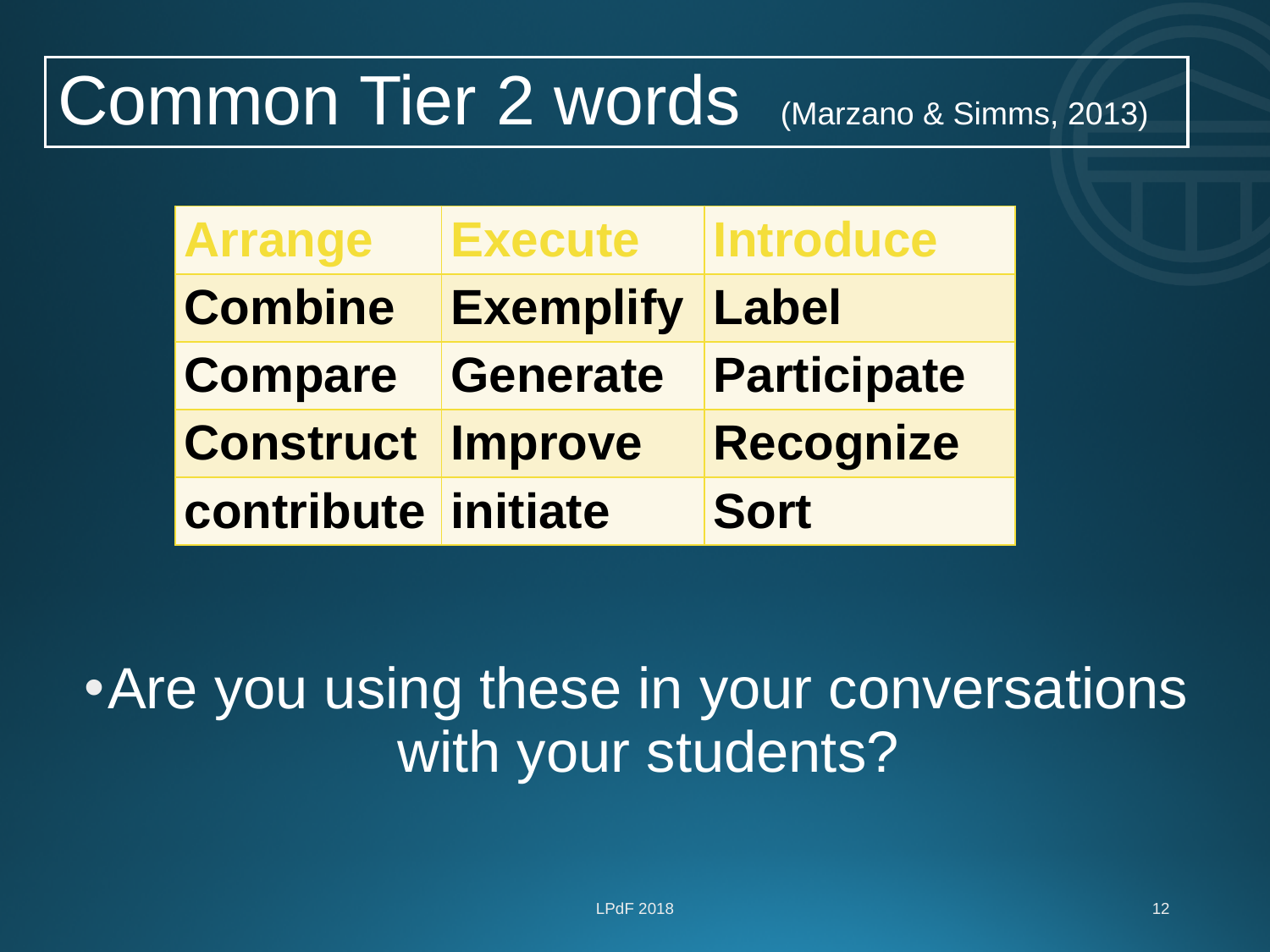

# Common Tier 2 words  (Marzano & Simms, 2013)

Are you using these in your conversations with your students?
| Arrange | Execute | Introduce |
| --- | --- | --- |
| Combine | Exemplify | Label |
| Compare | Generate | Participate |
| Construct | Improve | Recognize |
| contribute | initiate | Sort |
LPdF 2018
12